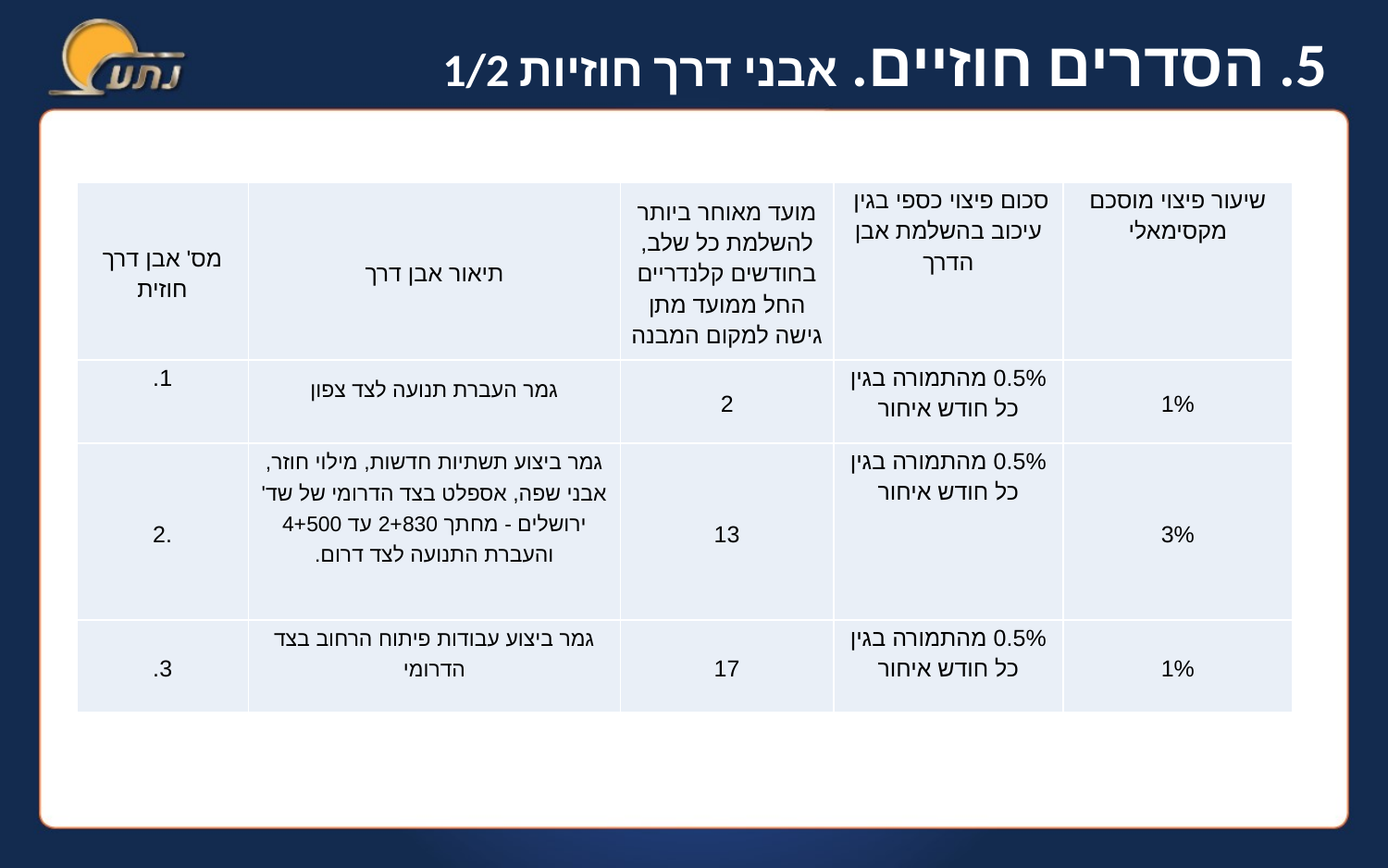

5. הסדרים חוזיים. אבני דרך חוזיות 1/2
| מס' אבן דרך חוזית | תיאור אבן דרך | מועד מאוחר ביותר להשלמת כל שלב, בחודשים קלנדריים החל ממועד מתן גישה למקום המבנה | סכום פיצוי כספי בגין עיכוב בהשלמת אבן הדרך | שיעור פיצוי מוסכם מקסימאלי |
| --- | --- | --- | --- | --- |
| 1. | גמר העברת תנועה לצד צפון | 2 | 0.5% מהתמורה בגין כל חודש איחור | 1% |
| 2. | גמר ביצוע תשתיות חדשות, מילוי חוזר, אבני שפה, אספלט בצד הדרומי של שד' ירושלים - מחתך 2+830 עד 4+500 והעברת התנועה לצד דרום. | 13 | 0.5% מהתמורה בגין כל חודש איחור | 3% |
| 3. | גמר ביצוע עבודות פיתוח הרחוב בצד הדרומי | 17 | 0.5% מהתמורה בגין כל חודש איחור | 1% |